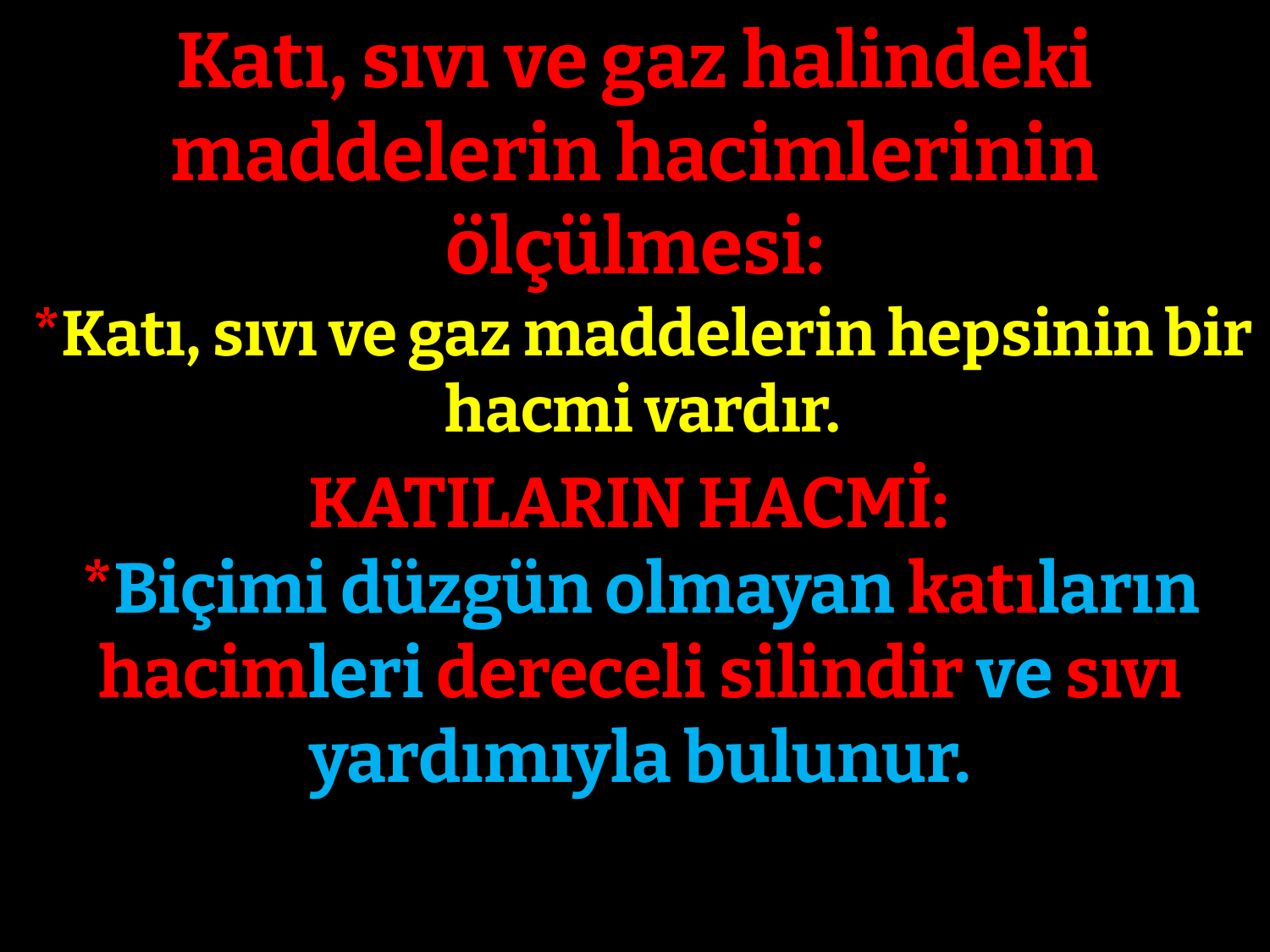

Katı, sıvı ve gaz halindeki maddelerin hacimlerinin ölçülmesi:
*Katı, sıvı ve gaz maddelerin hepsinin bir hacmi vardır.
#
KATILARIN HACMİ:
*Biçimi düzgün olmayan katıların hacimleri dereceli silindir ve sıvı yardımıyla bulunur.